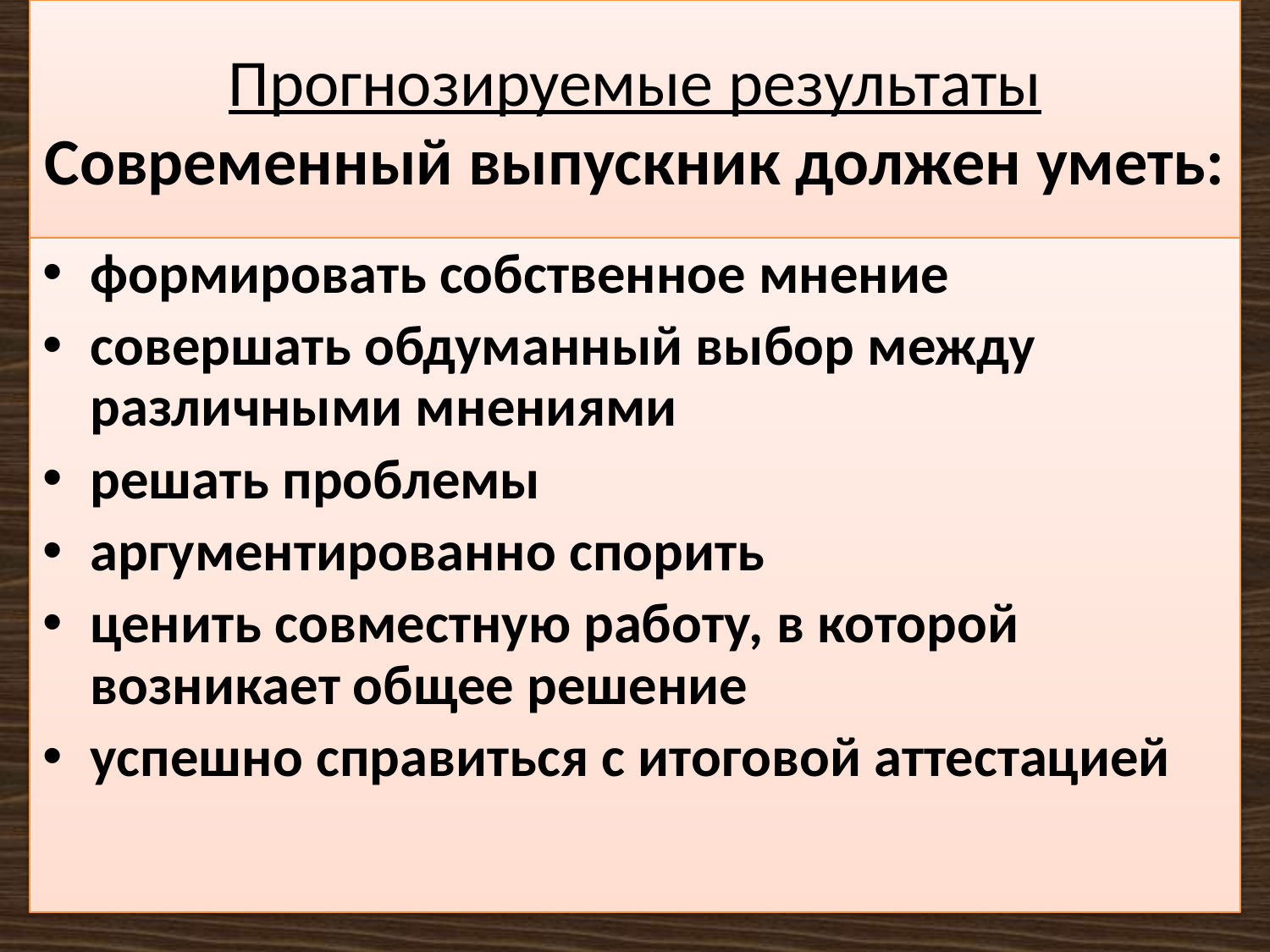

# Прогнозируемые результаты Современный выпускник должен уметь:
формировать собственное мнение
совершать обдуманный выбор между различными мнениями
решать проблемы
аргументированно спорить
ценить совместную работу, в которой возникает общее решение
успешно справиться с итоговой аттестацией